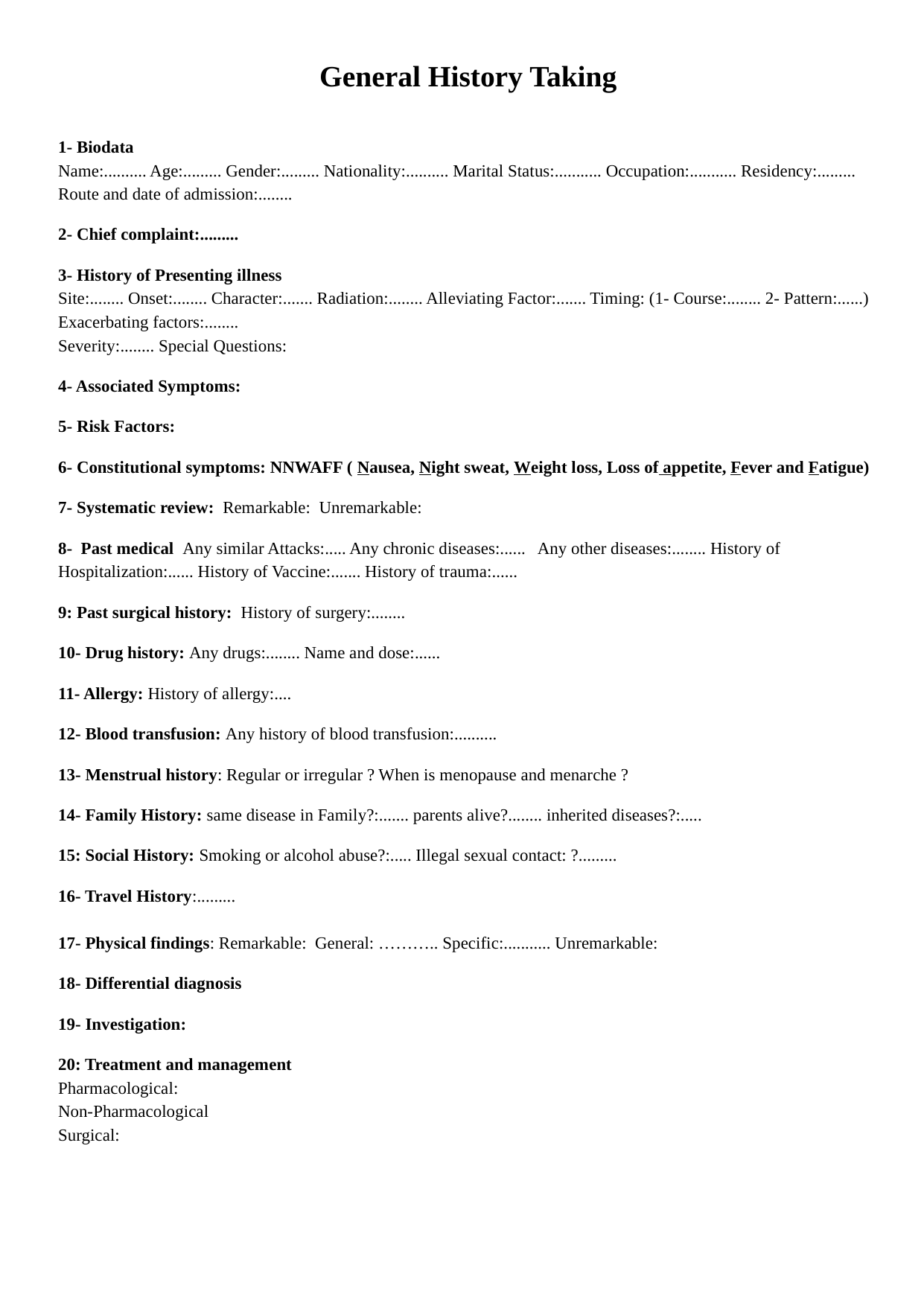

General History Taking

1- Biodata
Name:.......... Age:......... Gender:......... Nationality:.......... Marital Status:........... Occupation:........... Residency:......... Route and date of admission:........

2- Chief complaint:.........

3- History of Presenting illness
Site:........ Onset:........ Character:....... Radiation:........ Alleviating Factor:....... Timing: (1- Course:........ 2- Pattern:......) Exacerbating factors:........
Severity:........ Special Questions:

4- Associated Symptoms:

5- Risk Factors:

6- Constitutional symptoms: NNWAFF ( Nausea, Night sweat, Weight loss, Loss of appetite, Fever and Fatigue)

7- Systematic review:  Remarkable:  Unremarkable:

8-  Past medical  Any similar Attacks:..... Any chronic diseases:......   Any other diseases:........ History of Hospitalization:...... History of Vaccine:....... History of trauma:......

9: Past surgical history:  History of surgery:........

10- Drug history: Any drugs:........ Name and dose:......

11- Allergy: History of allergy:....

12- Blood transfusion: Any history of blood transfusion:..........

13- Menstrual history: Regular or irregular ? When is menopause and menarche ?

14- Family History: same disease in Family?:....... parents alive?........ inherited diseases?:.....

15: Social History: Smoking or alcohol abuse?:..... Illegal sexual contact: ?.........

16- Travel History:.........

17- Physical findings: Remarkable:  General: ……….. Specific:........... Unremarkable:

18- Differential diagnosis

19- Investigation:

20: Treatment and management
Pharmacological:
Non-Pharmacological
Surgical: